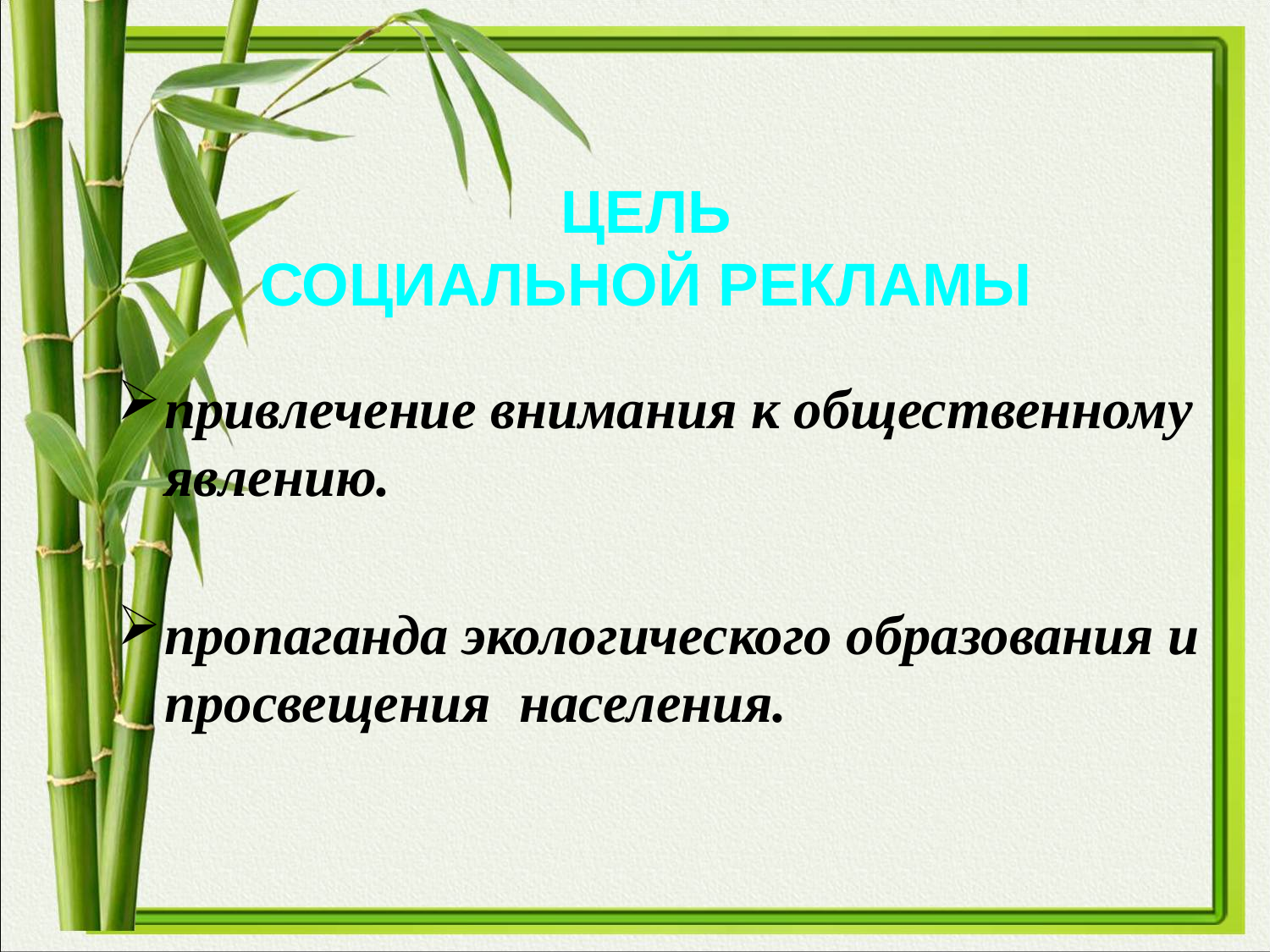

# Цель социальной рекламы
привлечение внимания к общественному явлению.

пропаганда экологического образования и просвещения  населения.